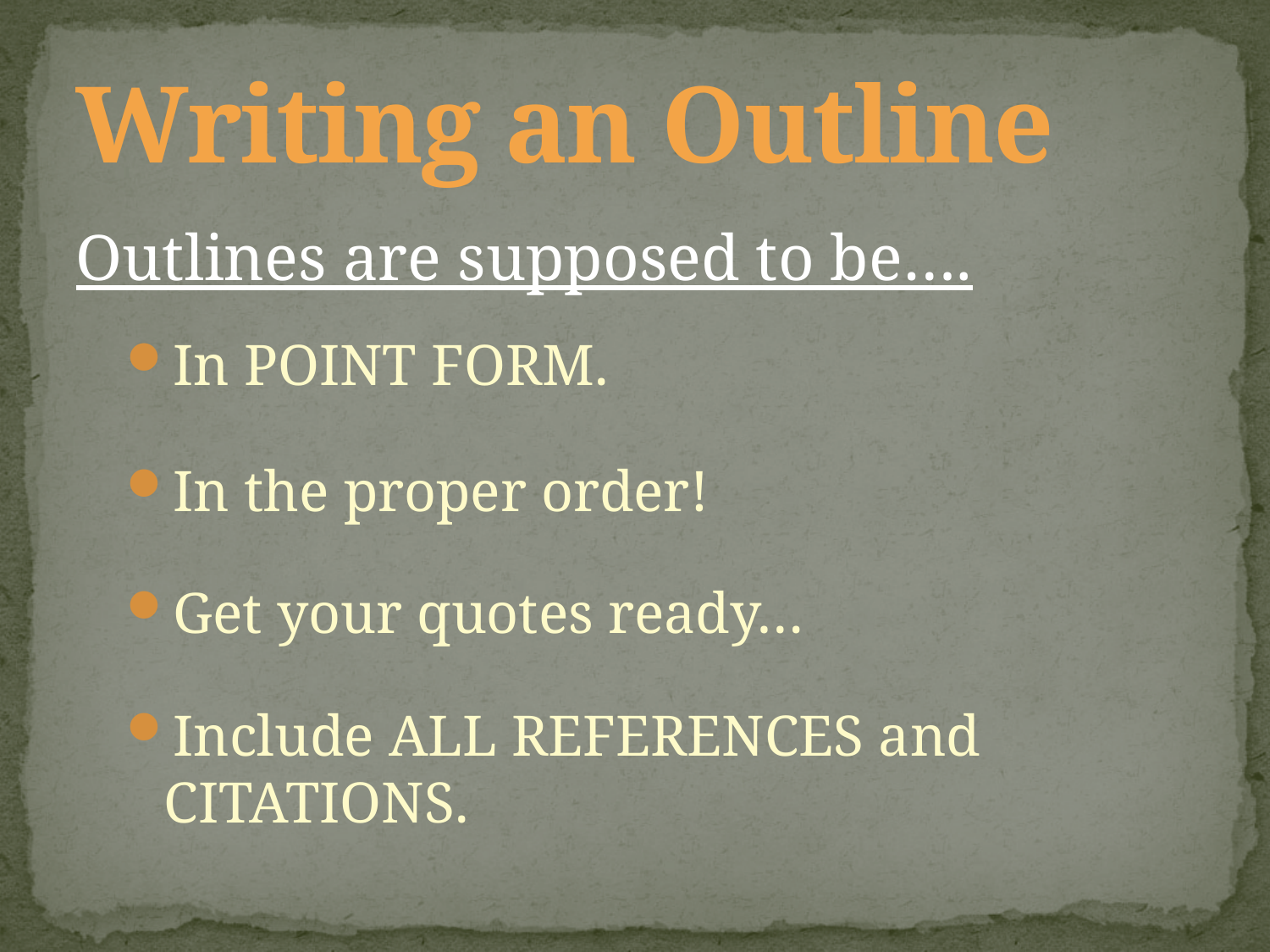

# Writing an Outline
Outlines are supposed to be….

In POINT FORM.

In the proper order!

Get your quotes ready…

Include ALL REFERENCES and CITATIONS.